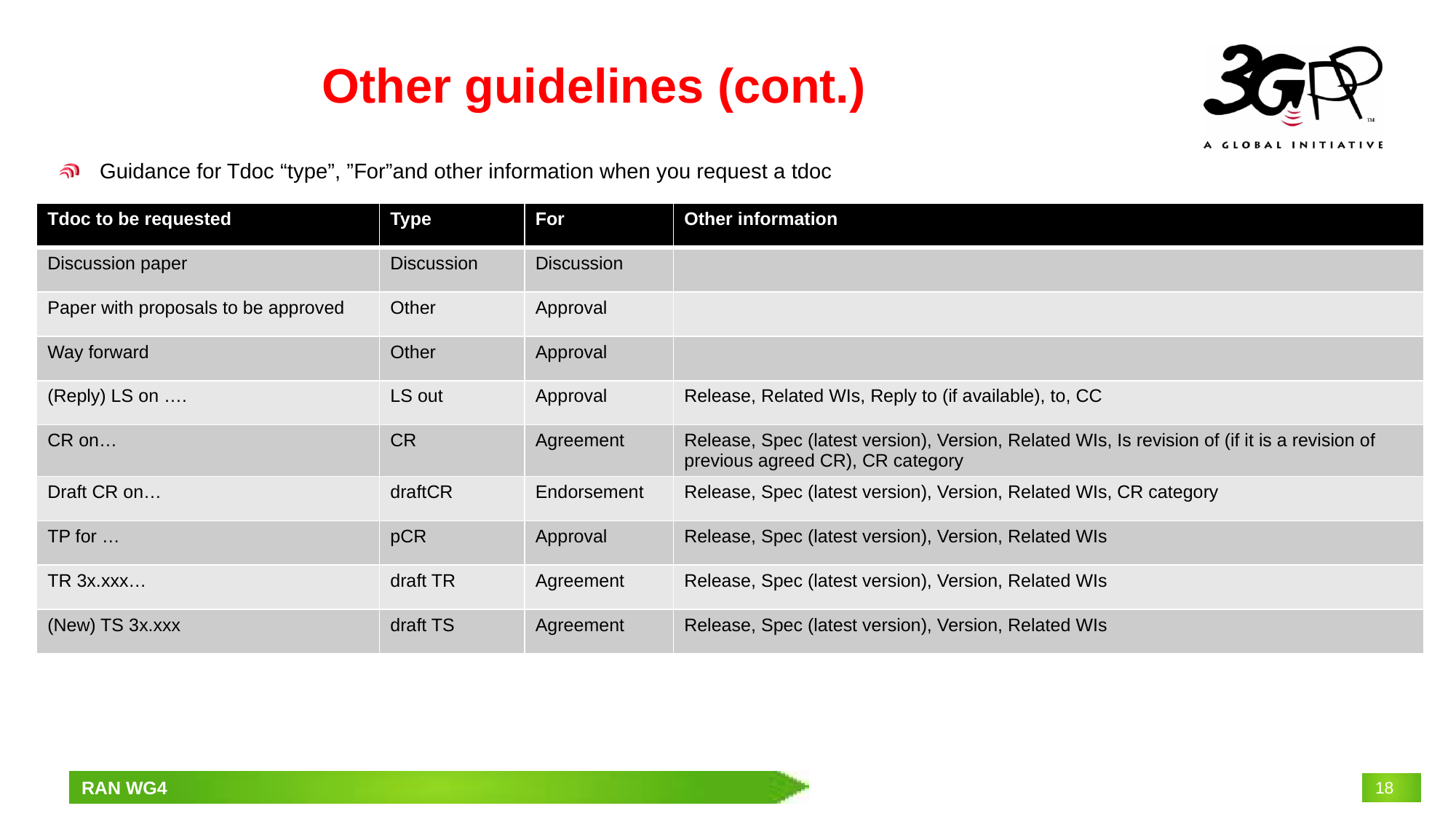

# Other guidelines (cont.)
Guidance for Tdoc “type”, ”For”and other information when you request a tdoc

| Tdoc to be requested | Type | For | Other information |
| --- | --- | --- | --- |
| Discussion paper | Discussion | Discussion |  |
| Paper with proposals to be approved | Other | Approval |  |
| Way forward | Other | Approval |  |
| (Reply) LS on …. | LS out | Approval | Release, Related WIs, Reply to (if available), to, CC |
| CR on… | CR | Agreement | Release, Spec (latest version), Version, Related WIs, Is revision of (if it is a revision of previous agreed CR), CR category |
| Draft CR on… | draftCR | Endorsement | Release, Spec (latest version), Version, Related WIs, CR category |
| TP for … | pCR | Approval | Release, Spec (latest version), Version, Related WIs |
| TR 3x.xxx… | draft TR | Agreement | Release, Spec (latest version), Version, Related WIs |
| (New) TS 3x.xxx | draft TS | Agreement | Release, Spec (latest version), Version, Related WIs |